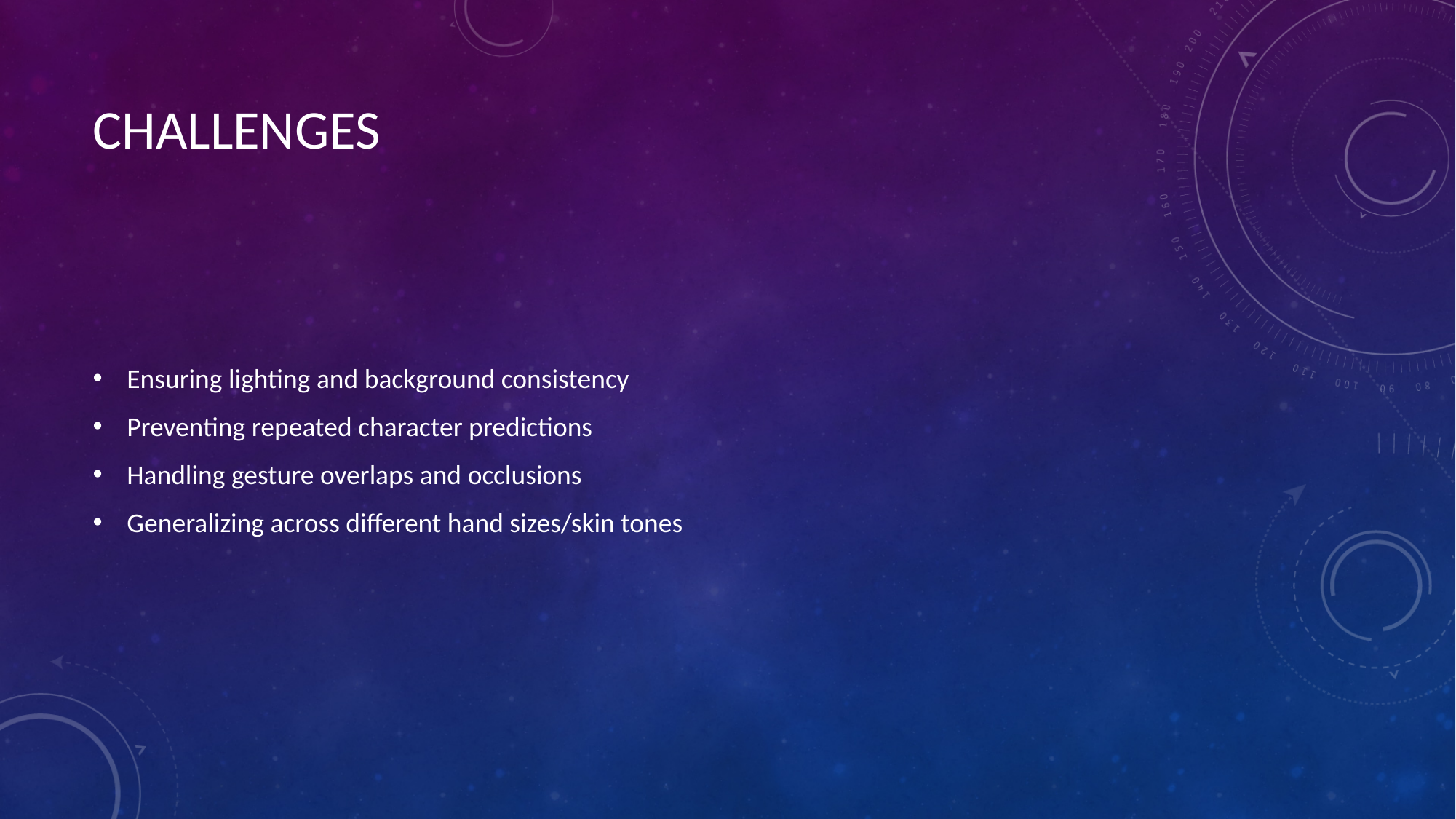

# Challenges
Ensuring lighting and background consistency
Preventing repeated character predictions
Handling gesture overlaps and occlusions
Generalizing across different hand sizes/skin tones